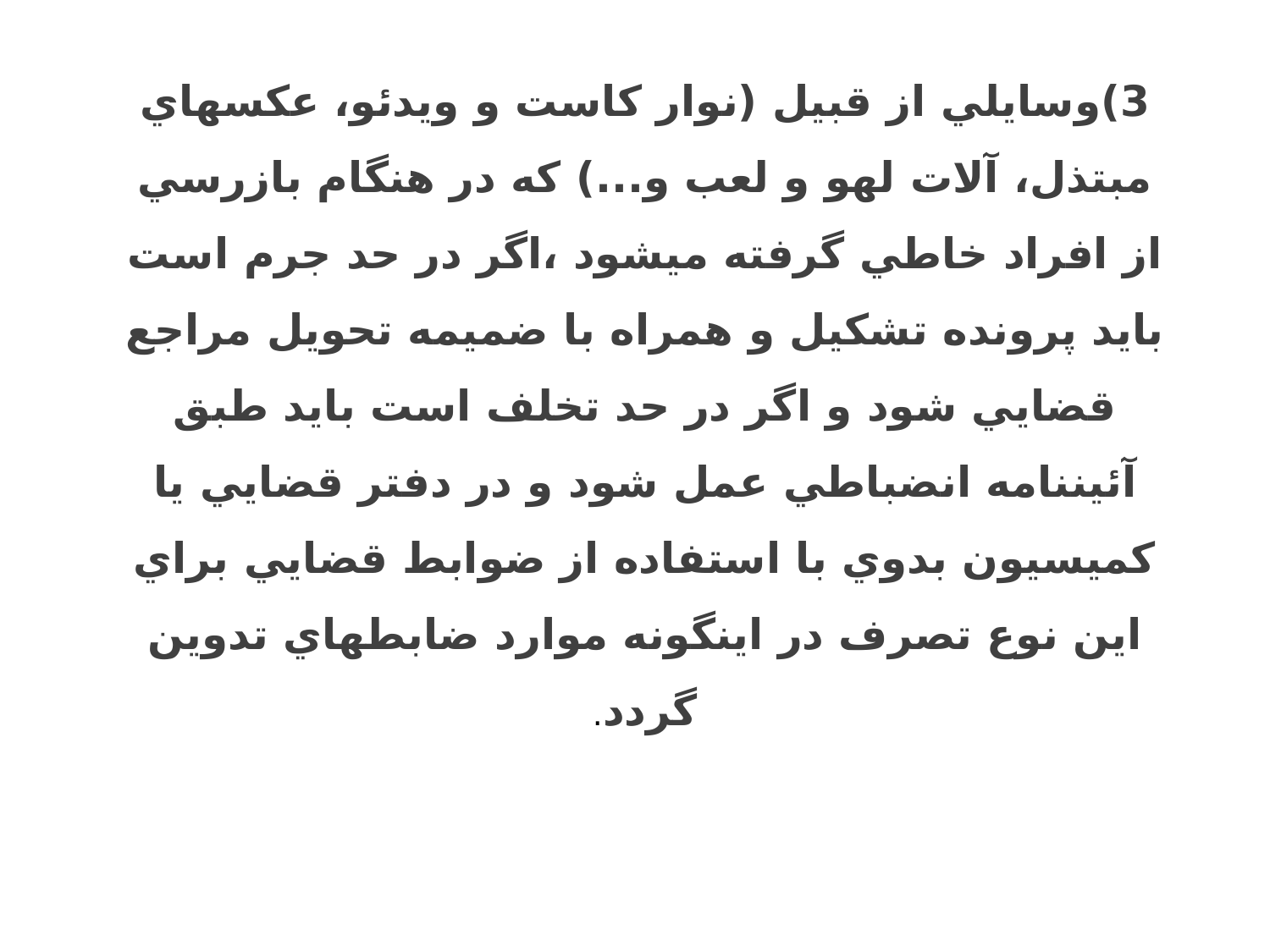

3)وسايلي از قبيل (نوار كاست و ويدئو، عكس‎هاي مبتذل، آلات لهو و لعب و...) كه در هنگام بازرسي از افراد خاطي گرفته مي‎شود ،اگر در حد جرم است بايد پرونده تشكيل و همراه با ضميمه تحويل مراجع قضايي شود و اگر در حد تخلف است بايد طبق آئين‎نامه انضباطي عمل شود و در دفتر قضايي يا كميسيون بدوي با استفاده از ضوابط قضايي براي اين نوع تصرف در اينگونه موارد ضابطه‎اي تدوين گردد.